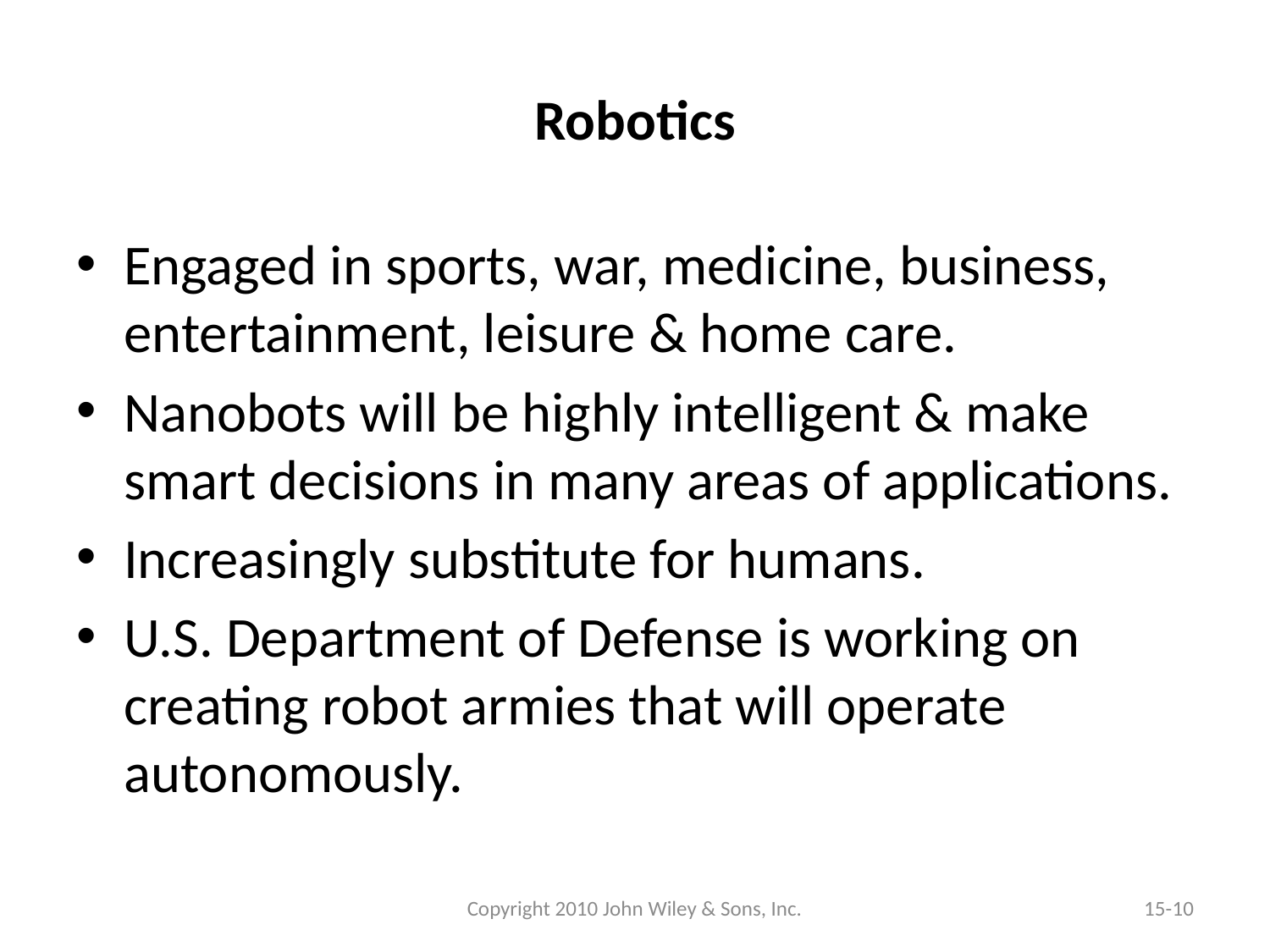

# Robotics
Engaged in sports, war, medicine, business, entertainment, leisure & home care.
Nanobots will be highly intelligent & make smart decisions in many areas of applications.
Increasingly substitute for humans.
U.S. Department of Defense is working on creating robot armies that will operate autonomously.

Copyright 2010 John Wiley & Sons, Inc.
15-10